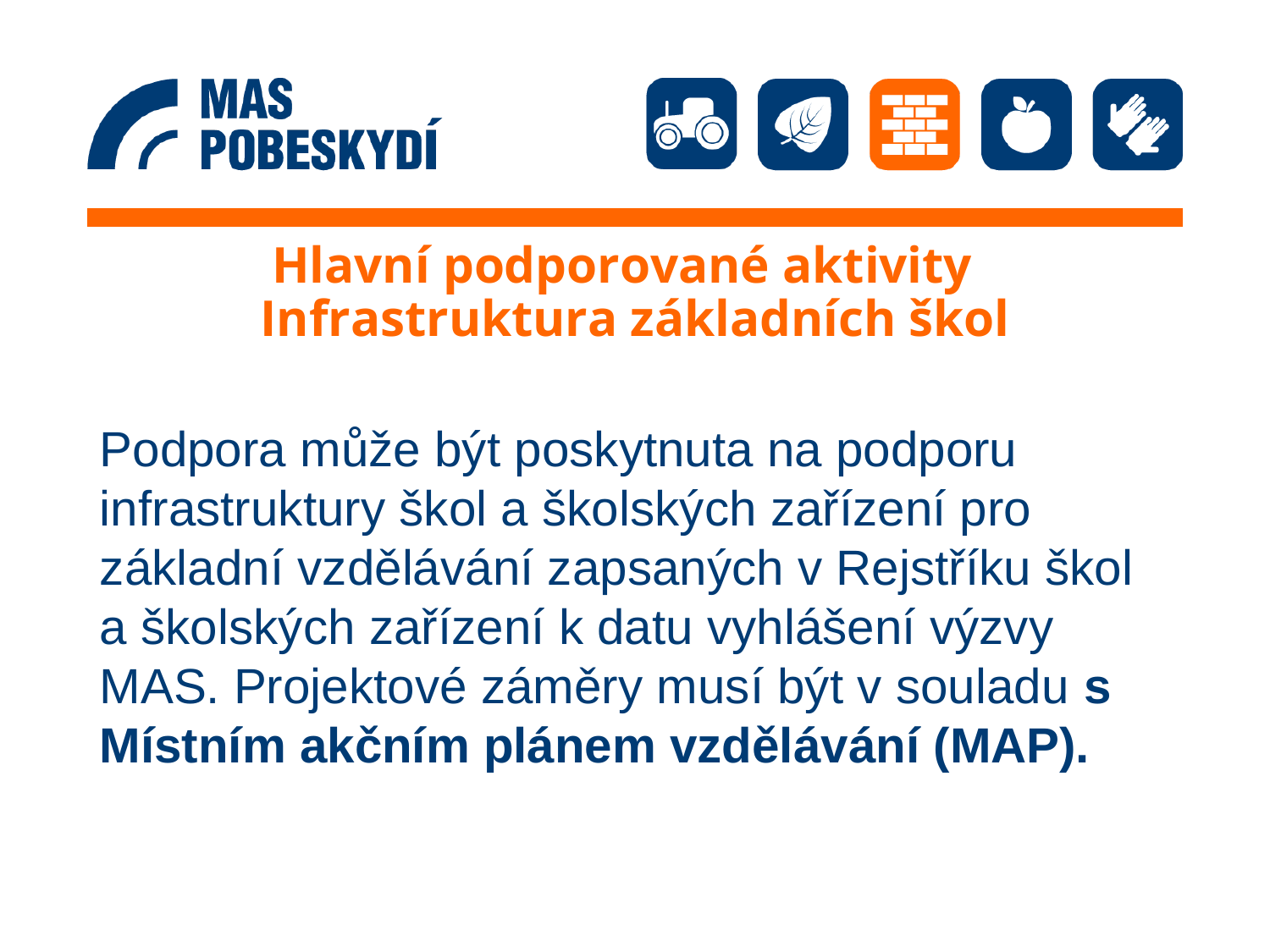

# Hlavní podporované aktivity Infrastruktura základních škol
Podpora může být poskytnuta na podporu infrastruktury škol a školských zařízení pro základní vzdělávání zapsaných v Rejstříku škol a školských zařízení k datu vyhlášení výzvy MAS. Projektové záměry musí být v souladu s Místním akčním plánem vzdělávání (MAP).